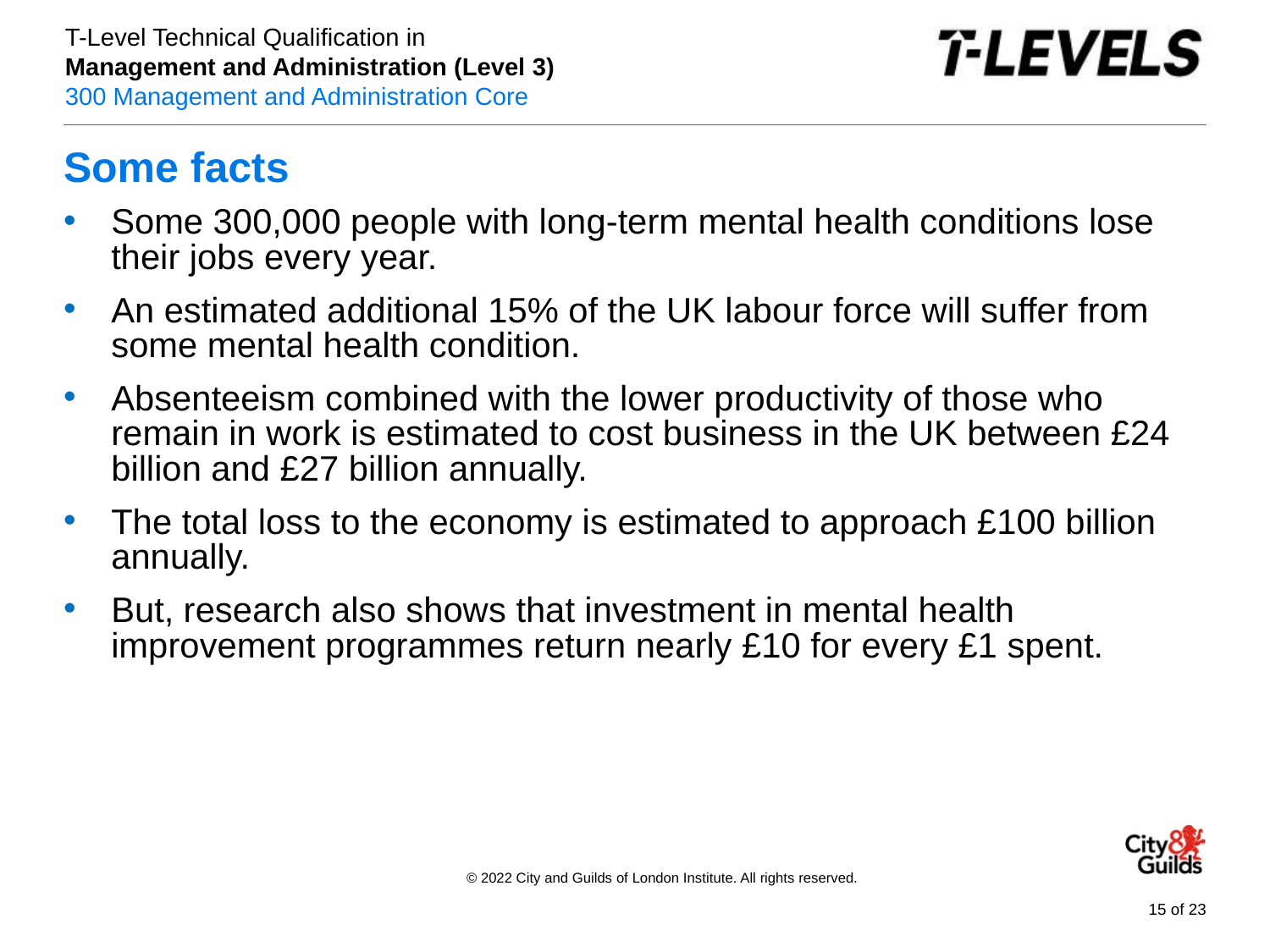

# Some facts
Some 300,000 people with long-term mental health conditions lose their jobs every year.
An estimated additional 15% of the UK labour force will suffer from some mental health condition.
Absenteeism combined with the lower productivity of those who remain in work is estimated to cost business in the UK between £24 billion and £27 billion annually.
The total loss to the economy is estimated to approach £100 billion annually.
But, research also shows that investment in mental health improvement programmes return nearly £10 for every £1 spent.